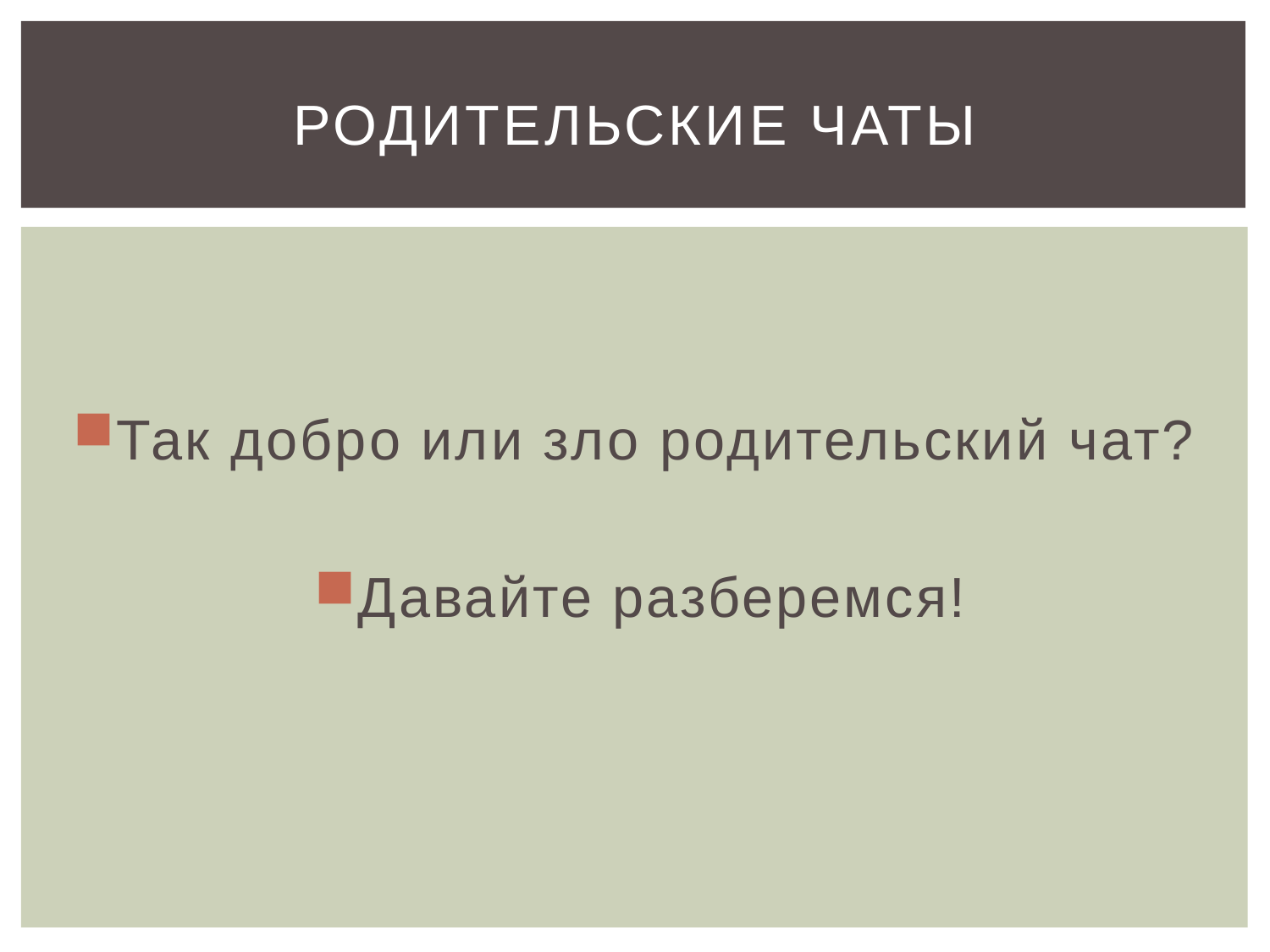

# Родительские чаты

Так добро или зло родительский чат?

Давайте разберемся!